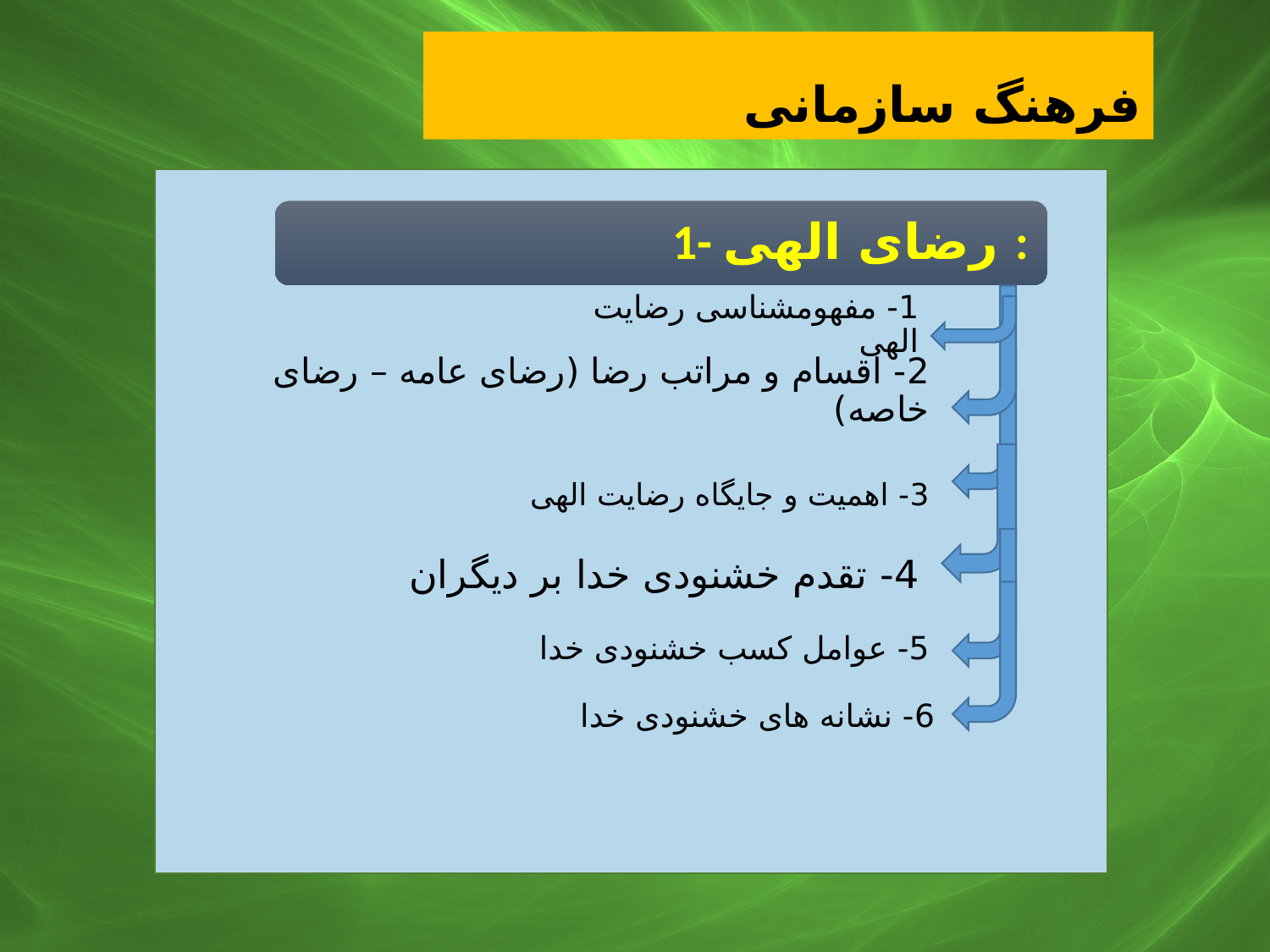

فرهنگ سازمانی

1- رضای الهی :

1- مفهومشناسی رضایت الهی

2- اقسام و مراتب رضا (رضای عامه – رضای خاصه)

3- اهمیت و جایگاه رضایت الهی

4- تقدم خشنودی خدا بر دیگران

5- عوامل کسب خشنودی خدا
6- نشانه های خشنودی خدا